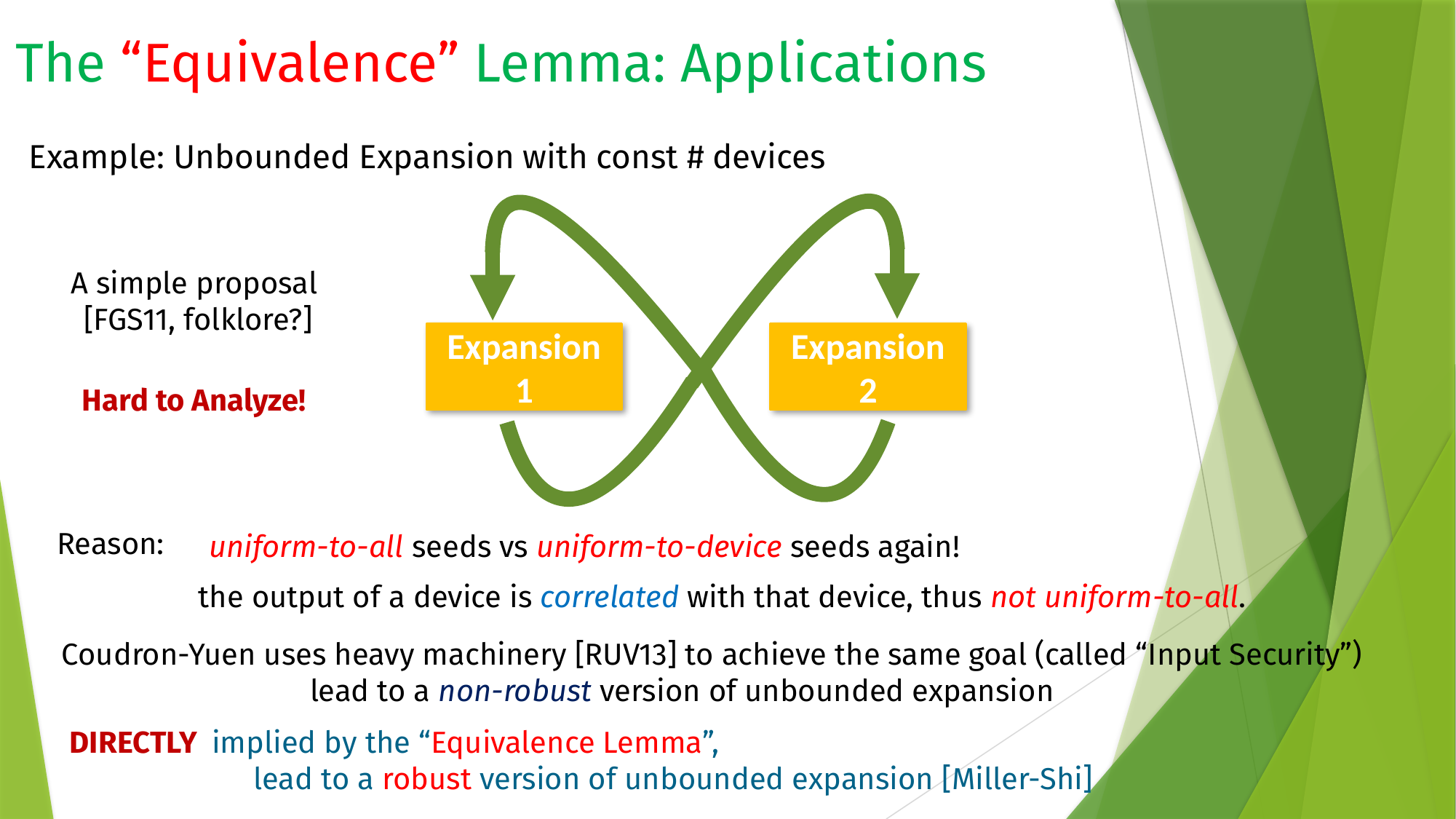

The “Equivalence” Lemma: Applications
Example: Unbounded Expansion with const # devices

Expansion 1
Expansion 2
A simple proposal
 [FGS11, folklore?]
Hard to Analyze!
Reason:
uniform-to-all seeds vs uniform-to-device seeds again!
the output of a device is correlated with that device, thus not uniform-to-all.
Coudron-Yuen uses heavy machinery [RUV13] to achieve the same goal (called “Input Security”)
                               lead to a non-robust version of unbounded expansion
DIRECTLY  implied by the “Equivalence Lemma”,
                       lead to a robust version of unbounded expansion [Miller-Shi]